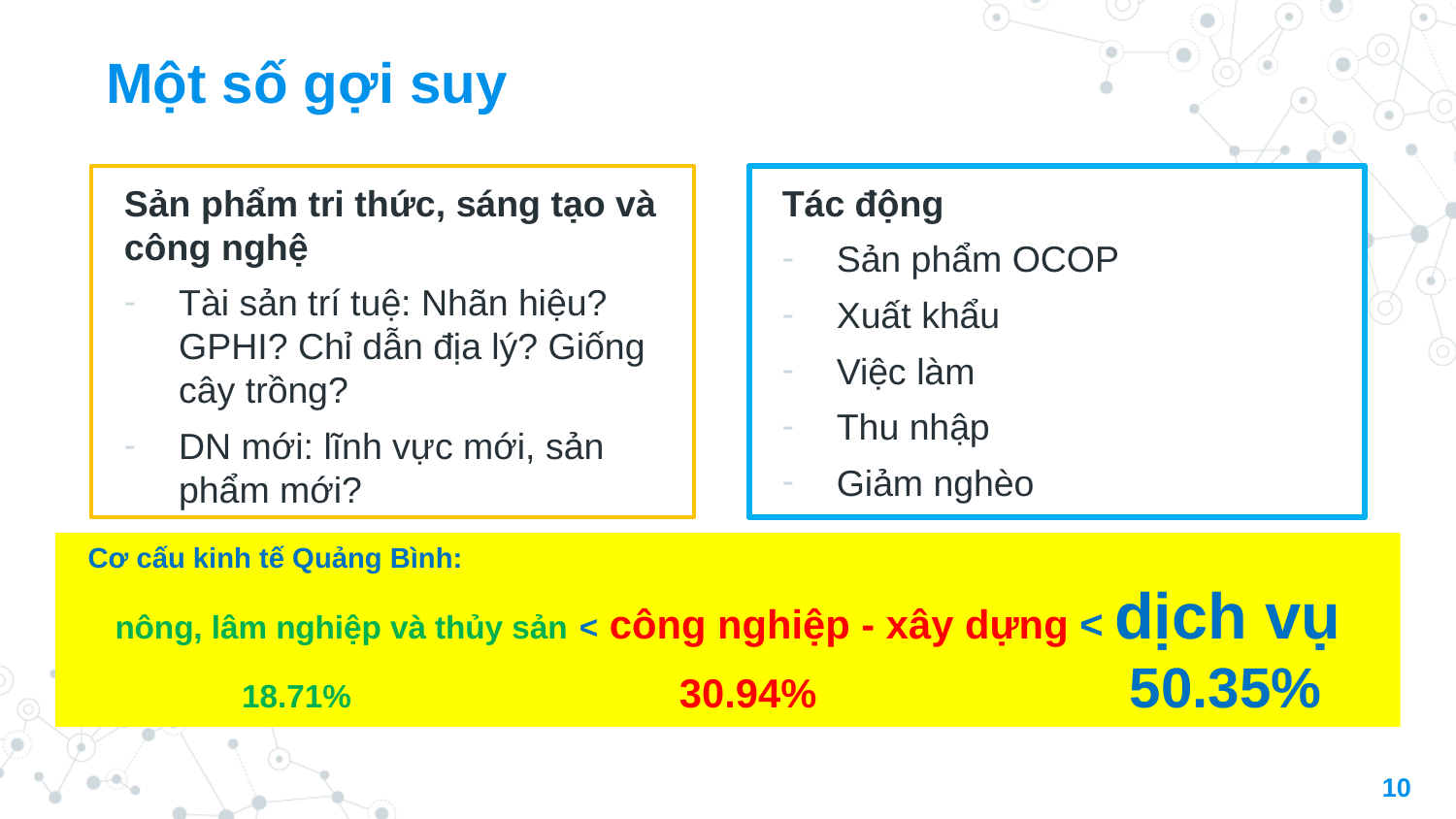

# Một số gợi suy
Sản phẩm tri thức, sáng tạo và công nghệ
Tài sản trí tuệ: Nhãn hiệu? GPHI? Chỉ dẫn địa lý? Giống cây trồng?
DN mới: lĩnh vực mới, sản phẩm mới?

Tác động
Sản phẩm OCOP
Xuất khẩu
Việc làm
Thu nhập
Giảm nghèo

Cơ cấu kinh tế Quảng Bình:
nông, lâm nghiệp và thủy sản < công nghiệp - xây dựng < dịch vụ
        18.71%                              30.94%                            50.35%
10